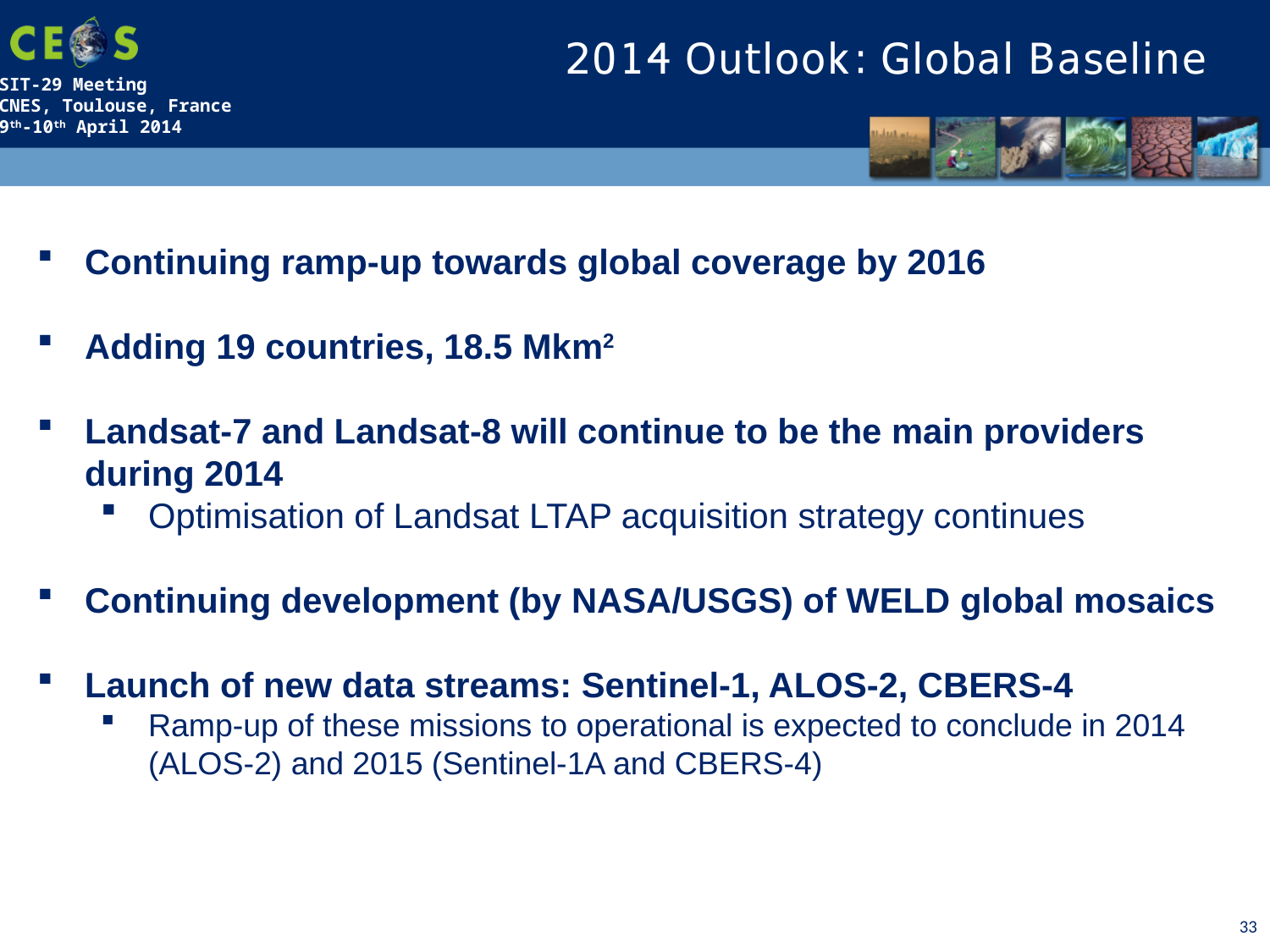

2014 Outlook: Global Baseline
Continuing ramp-up towards global coverage by 2016

Adding 19 countries, 18.5 Mkm2

Landsat-7 and Landsat-8 will continue to be the main providers during 2014
Optimisation of Landsat LTAP acquisition strategy continues

Continuing development (by NASA/USGS) of WELD global mosaics

Launch of new data streams: Sentinel-1, ALOS-2, CBERS-4
Ramp-up of these missions to operational is expected to conclude in 2014 (ALOS-2) and 2015 (Sentinel-1A and CBERS-4)

33